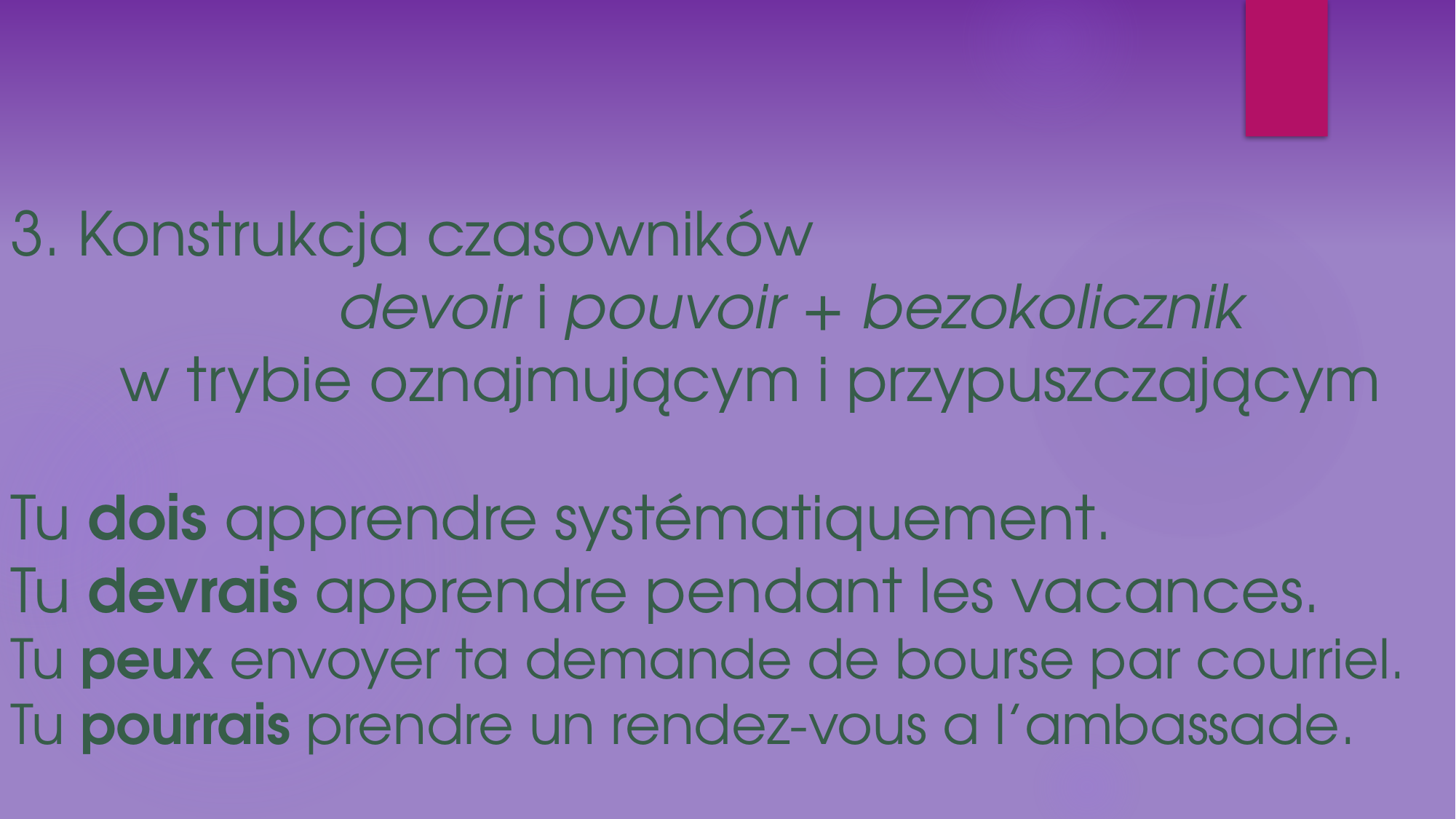

3. Konstrukcja czasowników
 			devoir i pouvoir + bezokolicznik
	w trybie oznajmującym i przypuszczającym

Tu dois apprendre systématiquement.
Tu devrais apprendre pendant les vacances.
Tu peux envoyer ta demande de bourse par courriel.
Tu pourrais prendre un rendez-vous a l’ambassade.